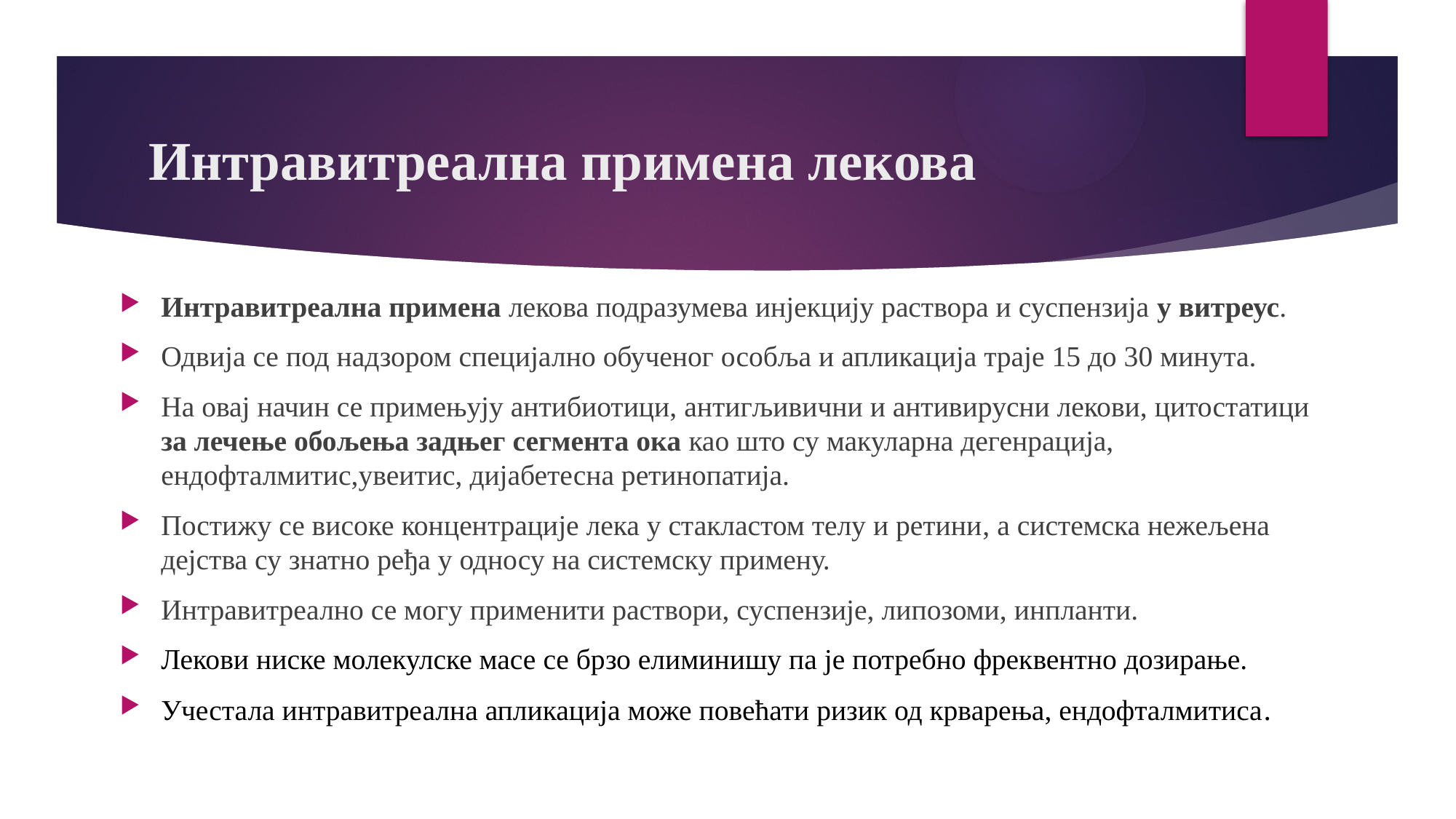

# Интравитреална примена лекова
Интравитреална примена лекова подразумева инјекцију раствора и суспензија у витреус.
Одвија се под надзором специјално обученог особља и апликација траје 15 до 30 минута.
На овај начин се примењују антибиотици, антигљивични и антивирусни лекови, цитостатици за лечење обољења задњег сегмента ока као што су макуларна дегенрација, ендофталмитис,увеитис, дијабетесна ретинопатија.
Постижу се високе концентрације лека у стакластом телу и ретини, а системска нежељена дејства су знатно ређа у односу на системску примену.
Интравитреално се могу применити раствори, суспензије, липозоми, инпланти.
Лекови ниске молекулске масе се брзо елиминишу па је потребно фреквентно дозирање.
Учестала интравитреална апликација може повећати ризик од крварења, ендофталмитиса.